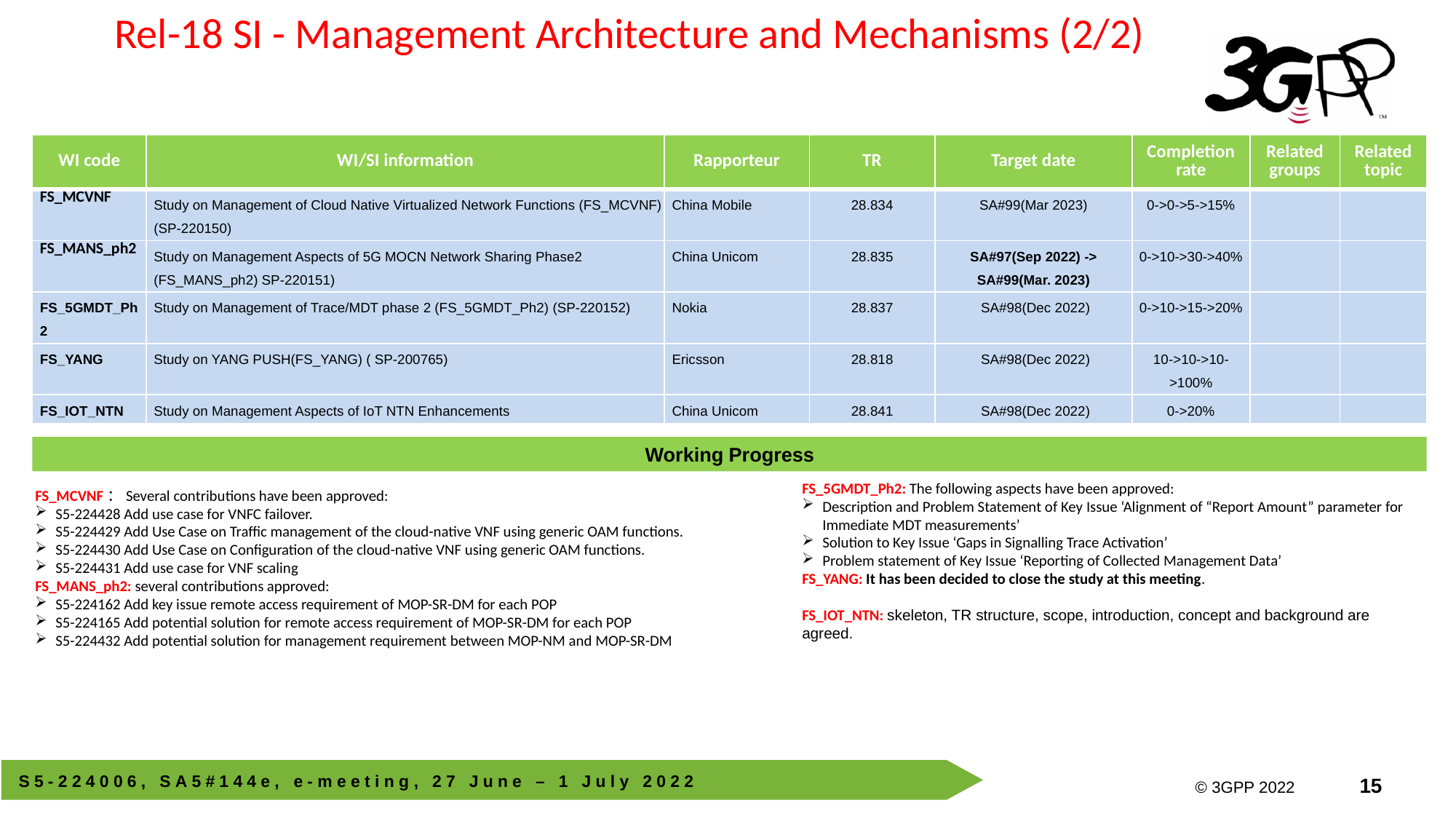

Rel-18 SI - Management Architecture and Mechanisms (2/2)
| WI code | WI/SI information | Rapporteur | TR | Target date | Completion rate | Related groups | Related topic |
| --- | --- | --- | --- | --- | --- | --- | --- |
| FS\_MCVNF | Study on Management of Cloud Native Virtualized Network Functions (FS\_MCVNF) (SP-220150) | China Mobile | 28.834 | SA#99(Mar 2023) | 0->0->5->15% |  |  |
| FS\_MANS\_ph2 | Study on Management Aspects of 5G MOCN Network Sharing Phase2 (FS\_MANS\_ph2) SP-220151) | China Unicom | 28.835 | SA#97(Sep 2022) -> SA#99(Mar. 2023) | 0->10->30->40% |  |  |
| FS\_5GMDT\_Ph2 | Study on Management of Trace/MDT phase 2 (FS\_5GMDT\_Ph2) (SP-220152) | Nokia | 28.837 | SA#98(Dec 2022) | 0->10->15->20% |  |  |
| FS\_YANG | Study on YANG PUSH(FS\_YANG) ( SP-200765) | Ericsson | 28.818 | SA#98(Dec 2022) | 10->10->10->100% |  |  |
| FS\_IOT\_NTN | Study on Management Aspects of IoT NTN Enhancements | China Unicom | 28.841 | SA#98(Dec 2022) | 0->20% |  |  |
Working Progress
FS_5GMDT_Ph2: The following aspects have been approved:
Description and Problem Statement of Key Issue ‘Alignment of “Report Amount” parameter for Immediate MDT measurements’
Solution to Key Issue ‘Gaps in Signalling Trace Activation’
Problem statement of Key Issue ‘Reporting of Collected Management Data’
FS_YANG: It has been decided to close the study at this meeting.

FS_IOT_NTN: skeleton, TR structure, scope, introduction, concept and background are agreed.

FS_MCVNF：Several contributions have been approved:
S5-224428 Add use case for VNFC failover.
S5-224429 Add Use Case on Traffic management of the cloud-native VNF using generic OAM functions.
S5-224430 Add Use Case on Configuration of the cloud-native VNF using generic OAM functions.
S5-224431 Add use case for VNF scaling
FS_MANS_ph2: several contributions approved:
S5-224162 Add key issue remote access requirement of MOP-SR-DM for each POP
S5-224165 Add potential solution for remote access requirement of MOP-SR-DM for each POP
S5-224432 Add potential solution for management requirement between MOP-NM and MOP-SR-DM